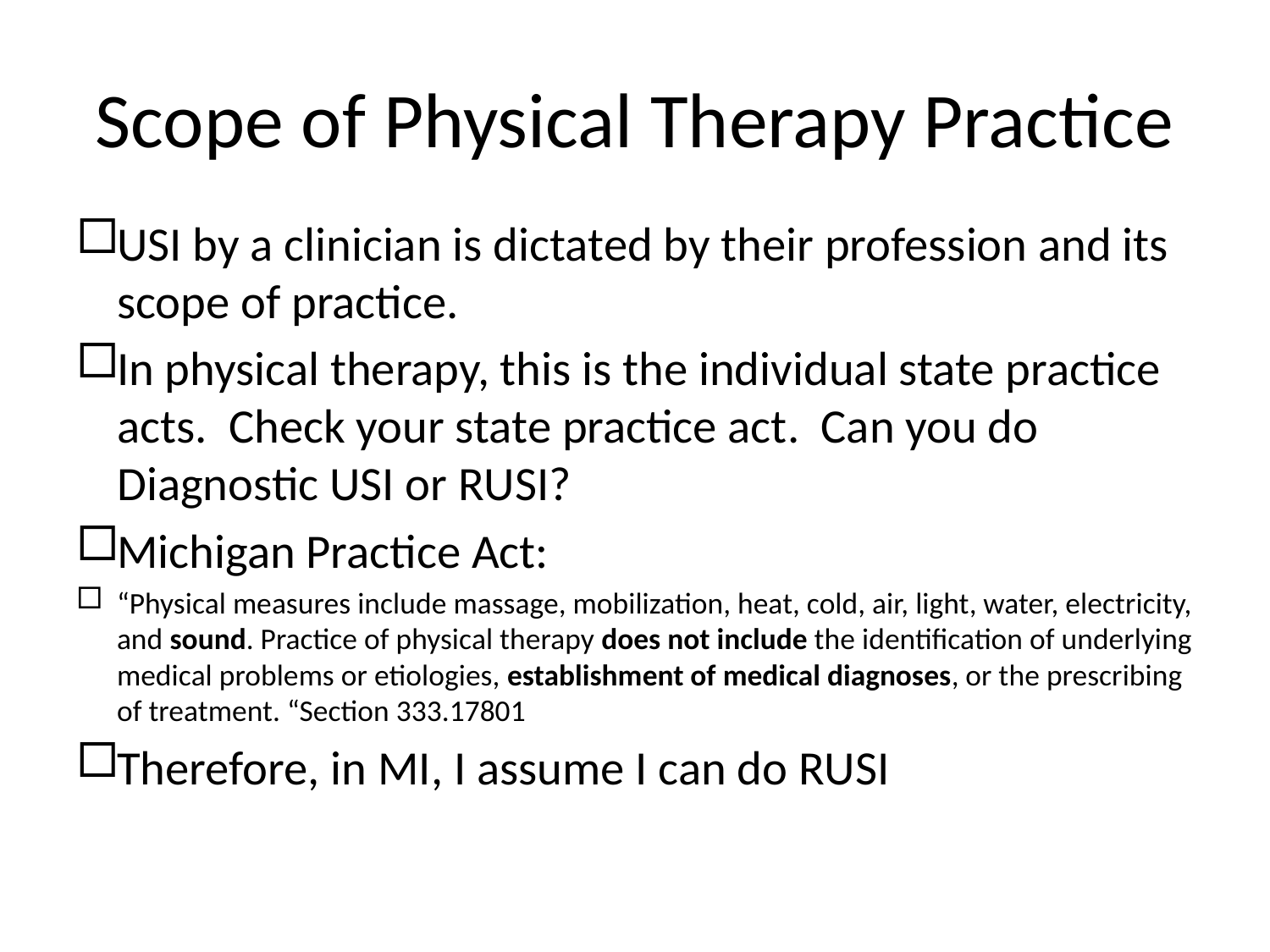

# Scope of Physical Therapy Practice
USI by a clinician is dictated by their profession and its scope of practice.
In physical therapy, this is the individual state practice acts.  Check your state practice act.  Can you do Diagnostic USI or RUSI?
Michigan Practice Act:
“Physical measures include massage, mobilization, heat, cold, air, light, water, electricity, and sound. Practice of physical therapy does not include the identification of underlying medical problems or etiologies, establishment of medical diagnoses, or the prescribing of treatment. “Section 333.17801
Therefore, in MI, I assume I can do RUSI